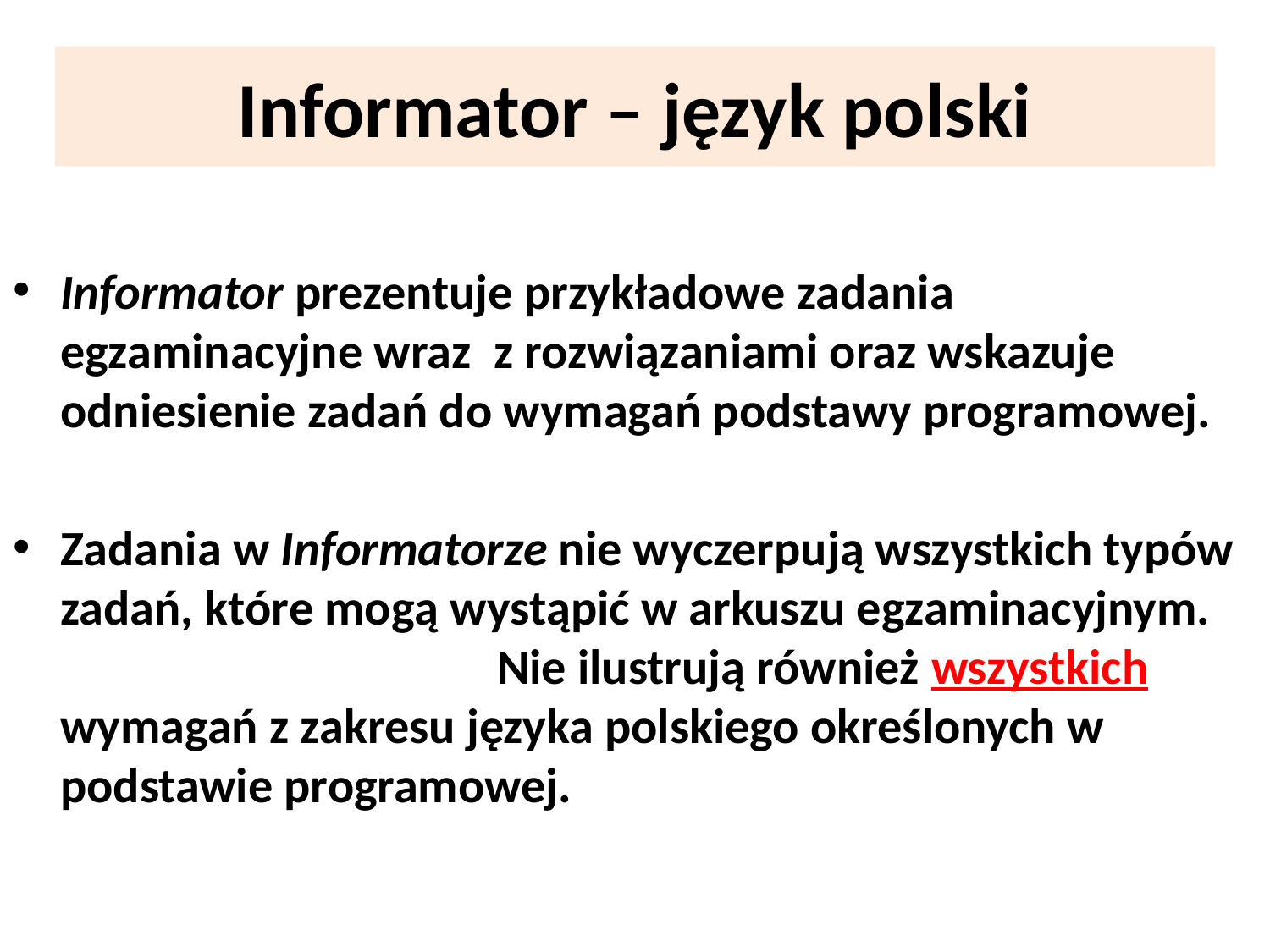

# Informator – język polski
Informator prezentuje przykładowe zadania egzaminacyjne wraz  z rozwiązaniami oraz wskazuje odniesienie zadań do wymagań podstawy programowej.

Zadania w Informatorze nie wyczerpują wszystkich typów zadań, które mogą wystąpić w arkuszu egzaminacyjnym.                                            Nie ilustrują również wszystkich wymagań z zakresu języka polskiego określonych w podstawie programowej.